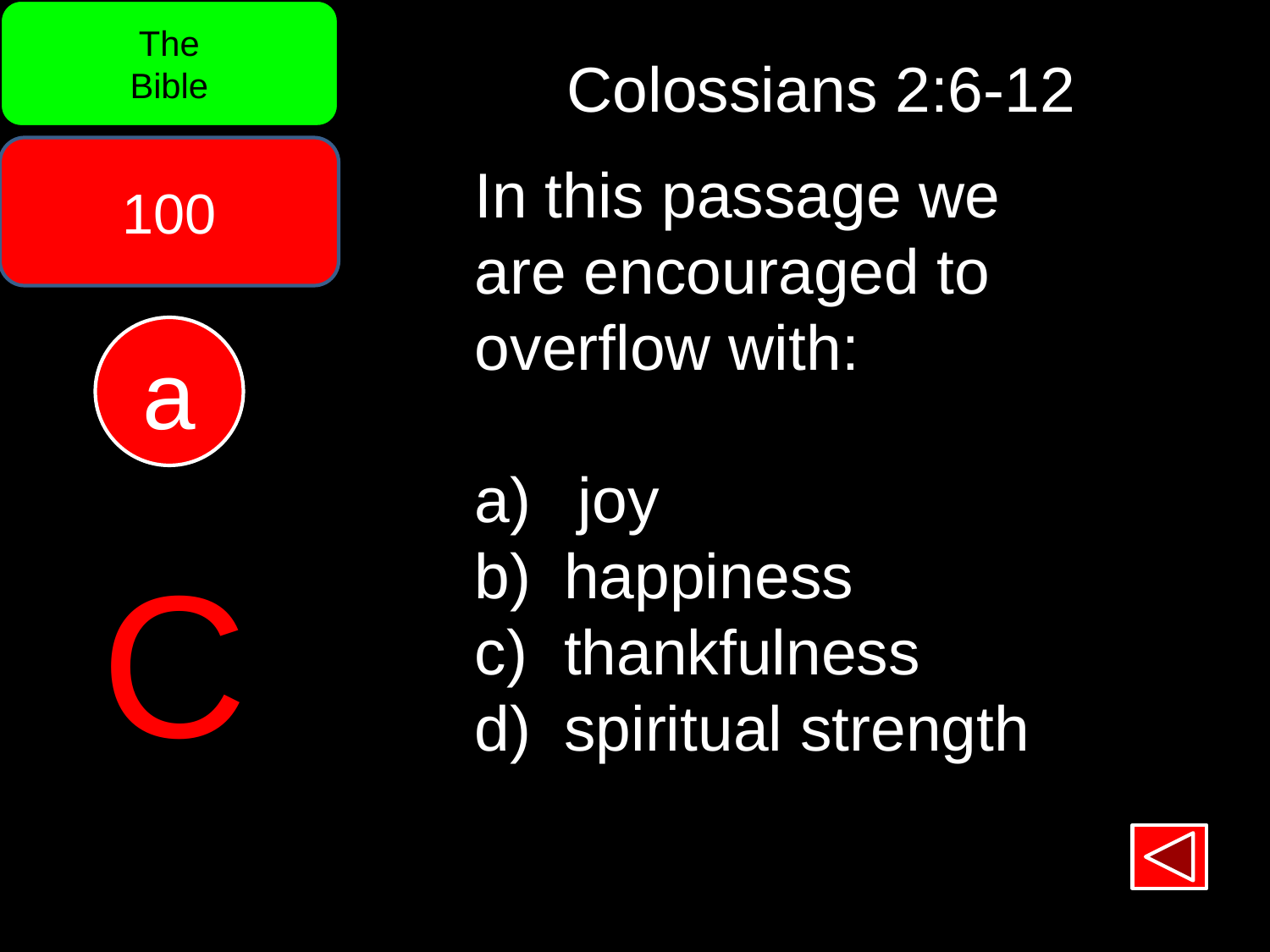

The
Bible
Colossians 2:6-12
100
In this passage we
are encouraged to
overflow with:

joy
 happiness
 thankfulness
 spiritual strength
a
C